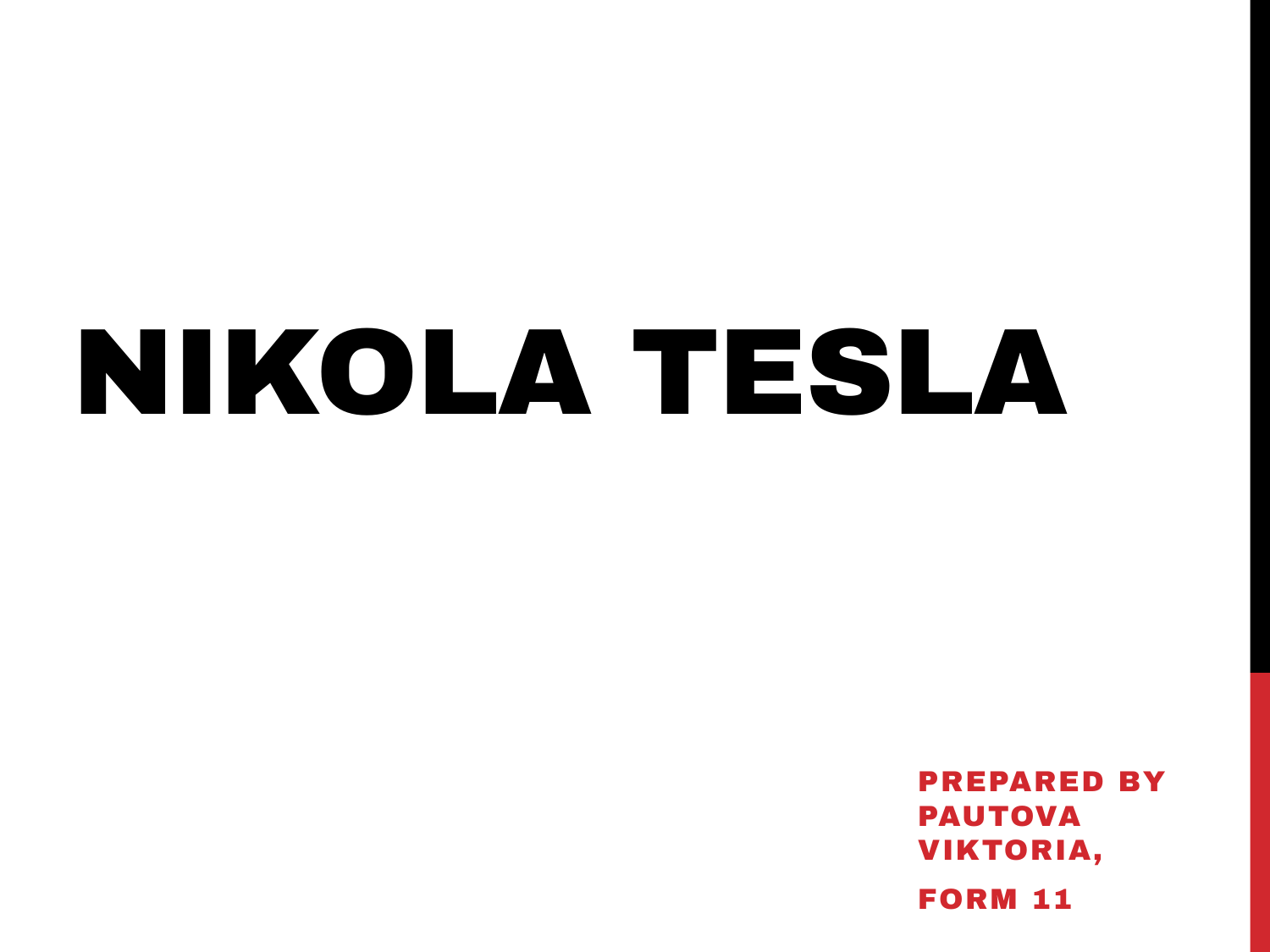

# Nikola Tesla
Prepared by Pautova Viktoria,
Form 11